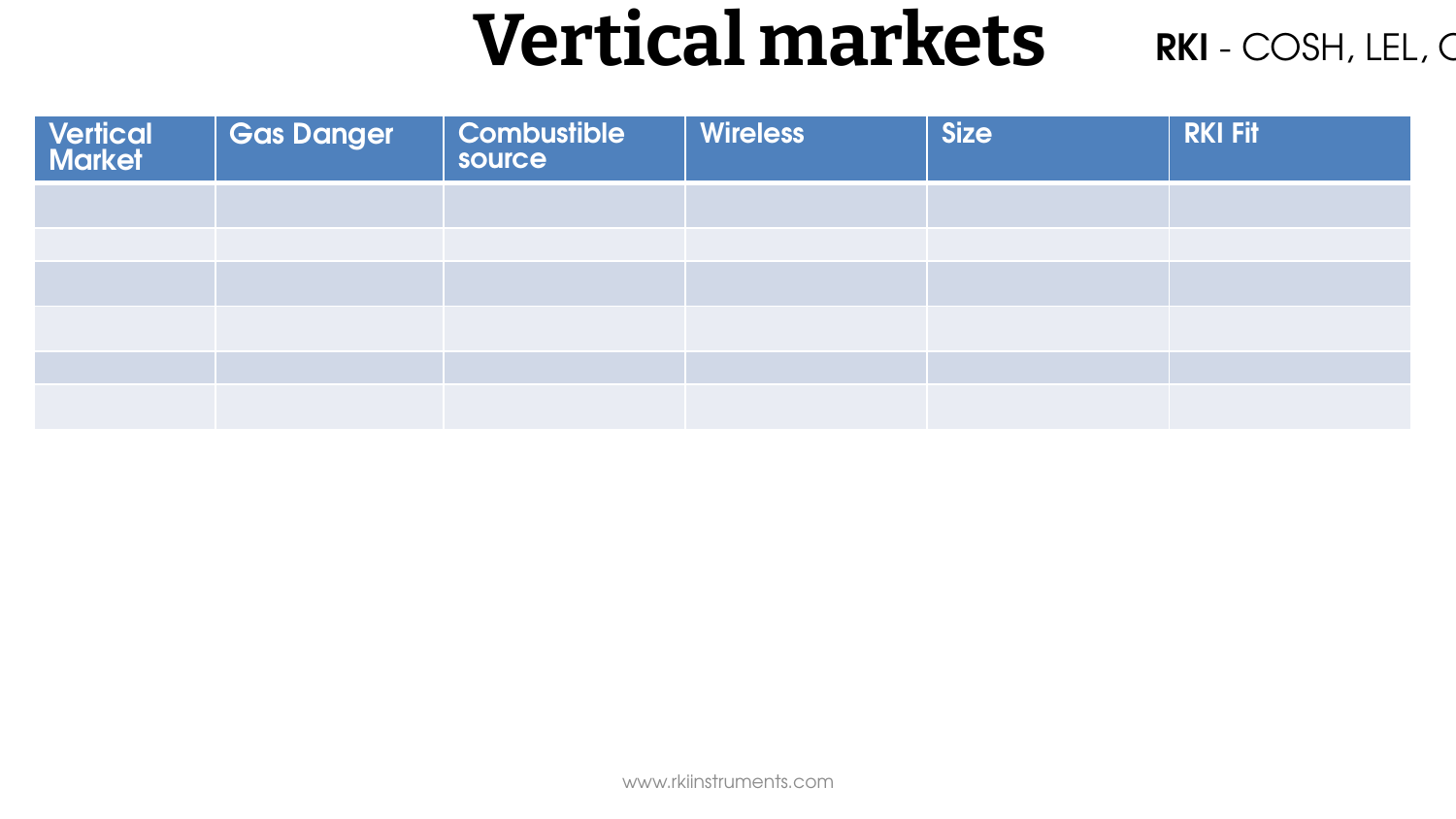

# Vertical markets
RKI - COSH, LEL, O2, HCN, NH3, NO2, PH3, SO2, CO2 %, CO2 PPM
| Vertical Market | Gas Danger | Combustible source | Wireless | Size | RKI Fit |
| --- | --- | --- | --- | --- | --- |
|  |  |  |  |  |  |
|  |  |  |  |  |  |
|  |  |  |  |  |  |
|  |  |  |  |  |  |
|  |  |  |  |  |  |
|  |  |  |  |  |  |
www.rkiinstruments.com